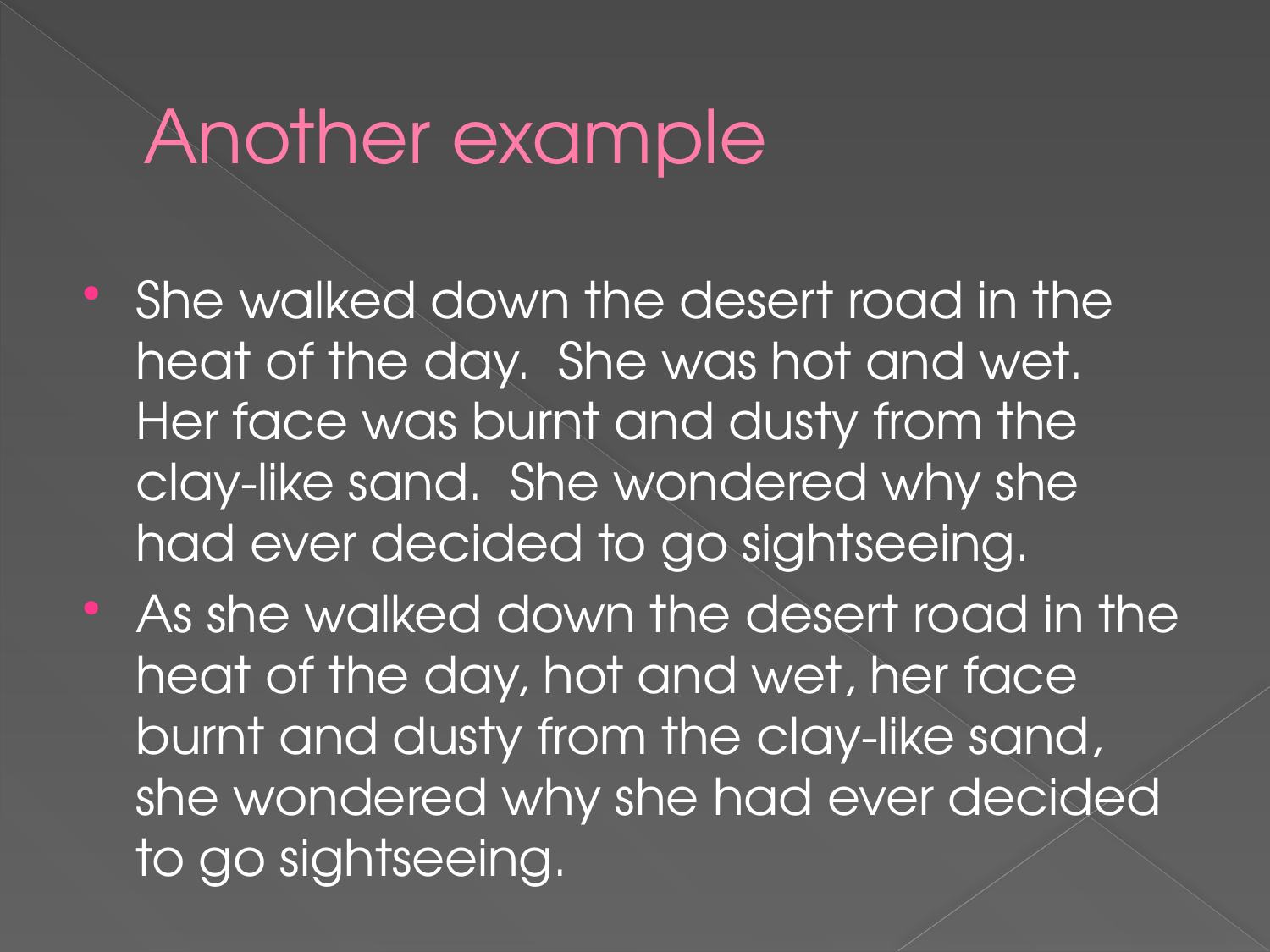

# Another example
She walked down the desert road in the heat of the day.  She was hot and wet.  Her face was burnt and dusty from the clay-like sand.  She wondered why she had ever decided to go sightseeing.
As she walked down the desert road in the heat of the day, hot and wet, her face burnt and dusty from the clay-like sand, she wondered why she had ever decided to go sightseeing.